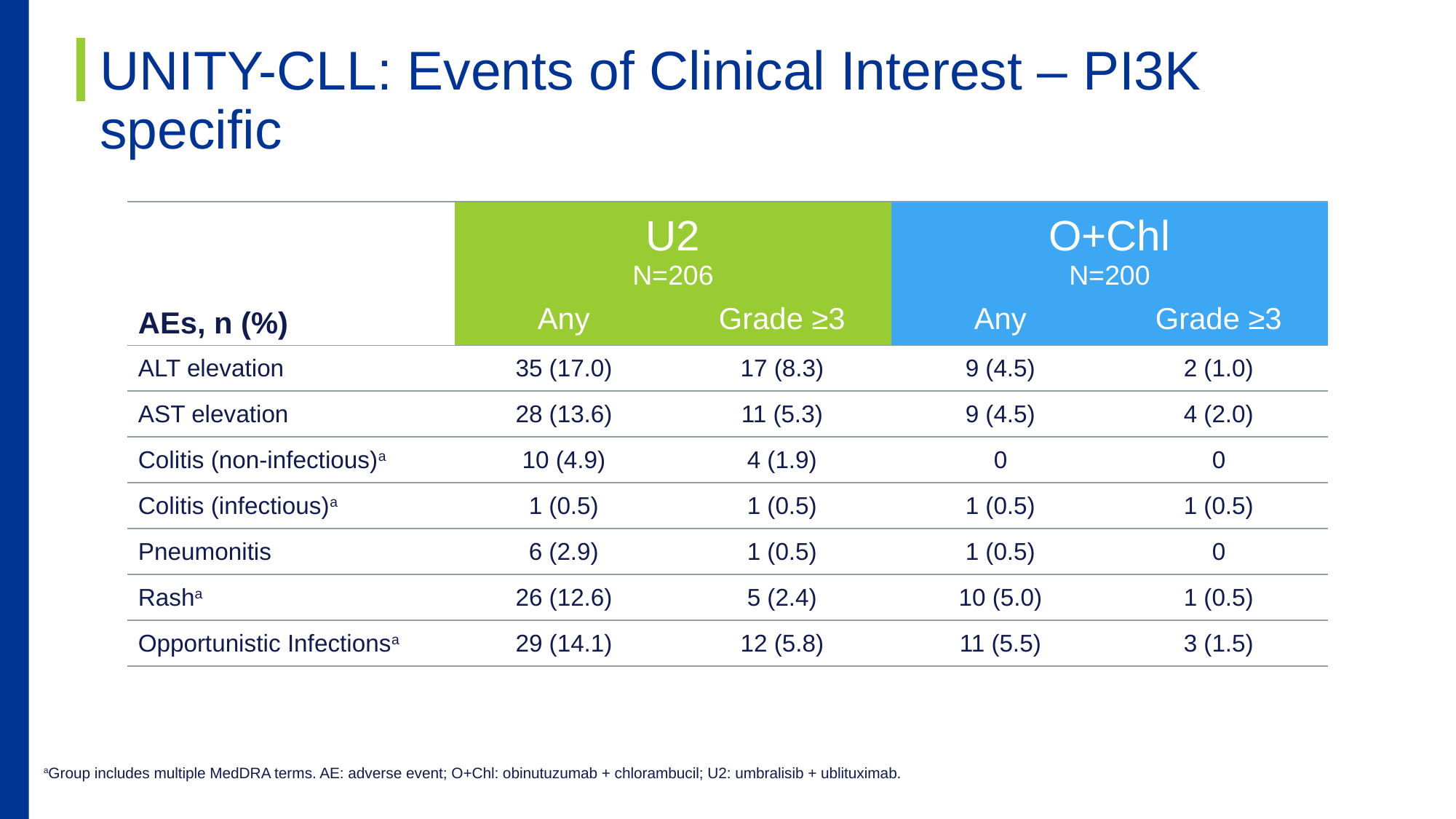

# UNITY-CLL: Events of Clinical Interest – PI3K specific
|  | U2 N=206 |  | O+Chl N=200 |  |
| --- | --- | --- | --- | --- |
| AEs, n (%) | Any | Grade ≥3 | Any | Grade ≥3 |
| ALT elevation | 35 (17.0) | 17 (8.3) | 9 (4.5) | 2 (1.0) |
| AST elevation | 28 (13.6) | 11 (5.3) | 9 (4.5) | 4 (2.0) |
| Colitis (non-infectious)a | 10 (4.9) | 4 (1.9) | 0 | 0 |
| Colitis (infectious)a | 1 (0.5) | 1 (0.5) | 1 (0.5) | 1 (0.5) |
| Pneumonitis | 6 (2.9) | 1 (0.5) | 1 (0.5) | 0 |
| Rasha | 26 (12.6) | 5 (2.4) | 10 (5.0) | 1 (0.5) |
| Opportunistic Infectionsa | 29 (14.1) | 12 (5.8) | 11 (5.5) | 3 (1.5) |
aGroup includes multiple MedDRA terms. AE: adverse event; O+Chl: obinutuzumab + chlorambucil; U2: umbralisib + ublituximab.